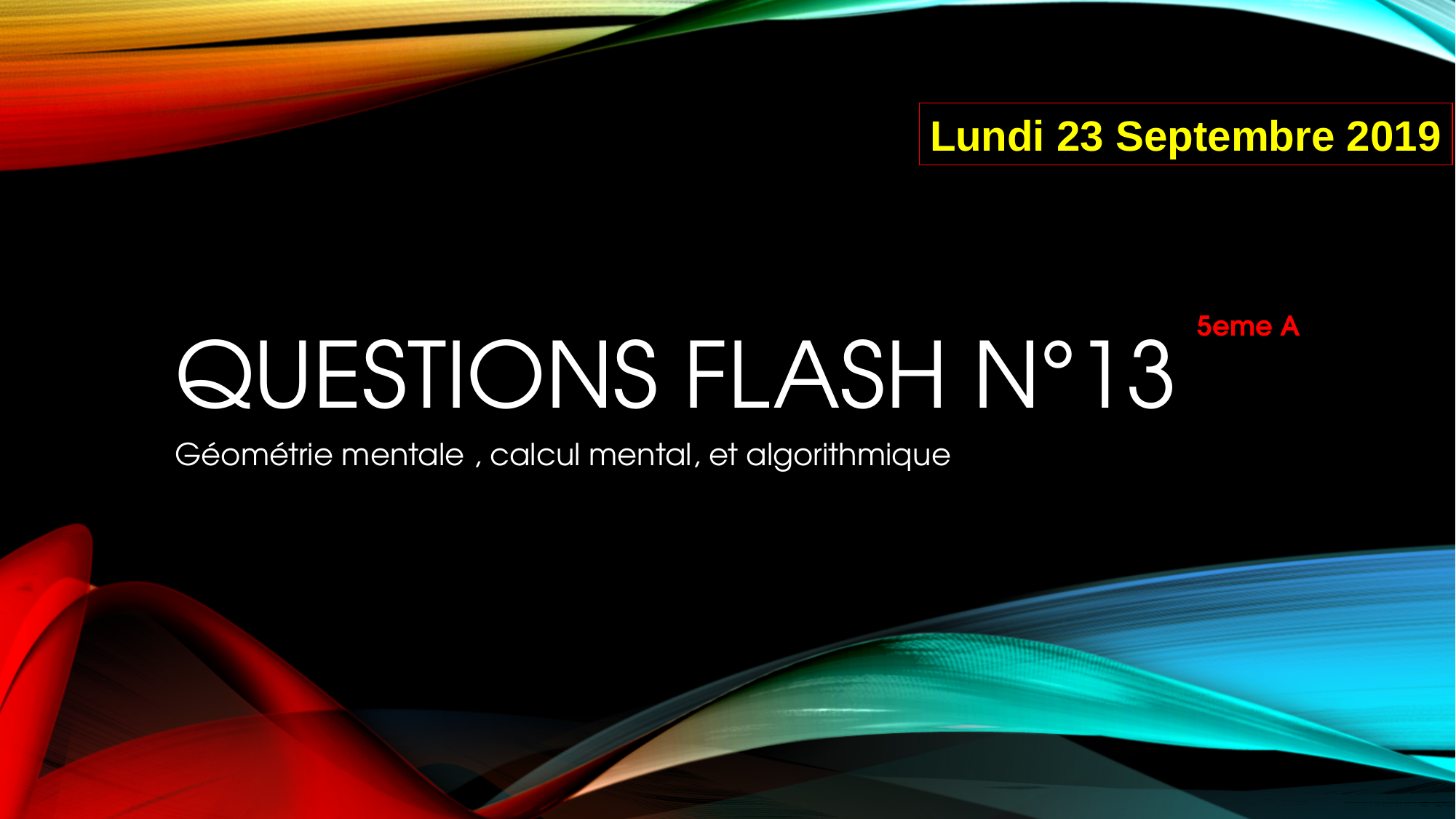

Lundi 23 Septembre 2019
# Questions FLASH n°13
5eme A
Géométrie mentale , calcul mental, et algorithmique